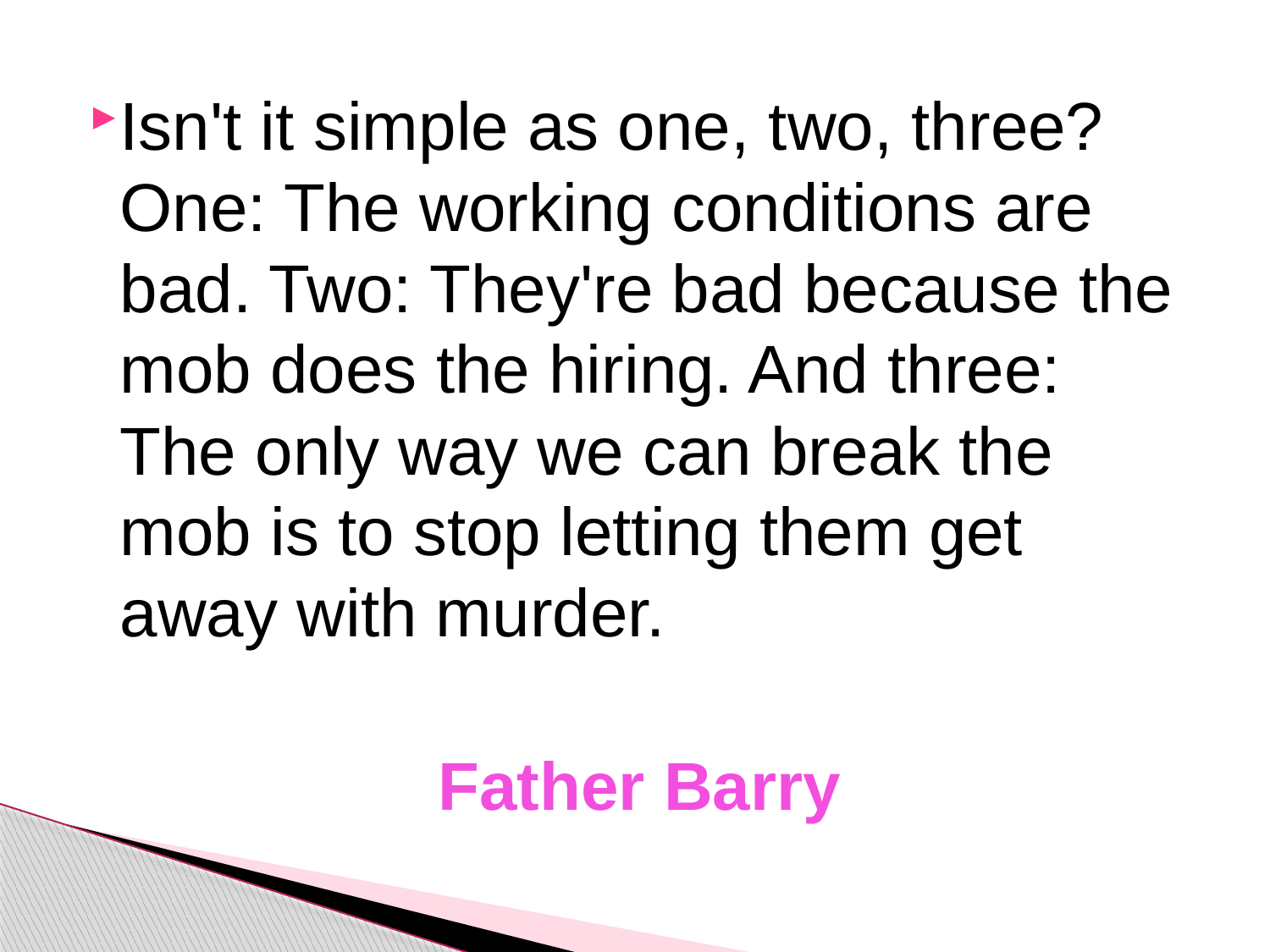

#
Isn't it simple as one, two, three? One: The working conditions are bad. Two: They're bad because the mob does the hiring. And three: The only way we can break the mob is to stop letting them get away with murder.

Father Barry